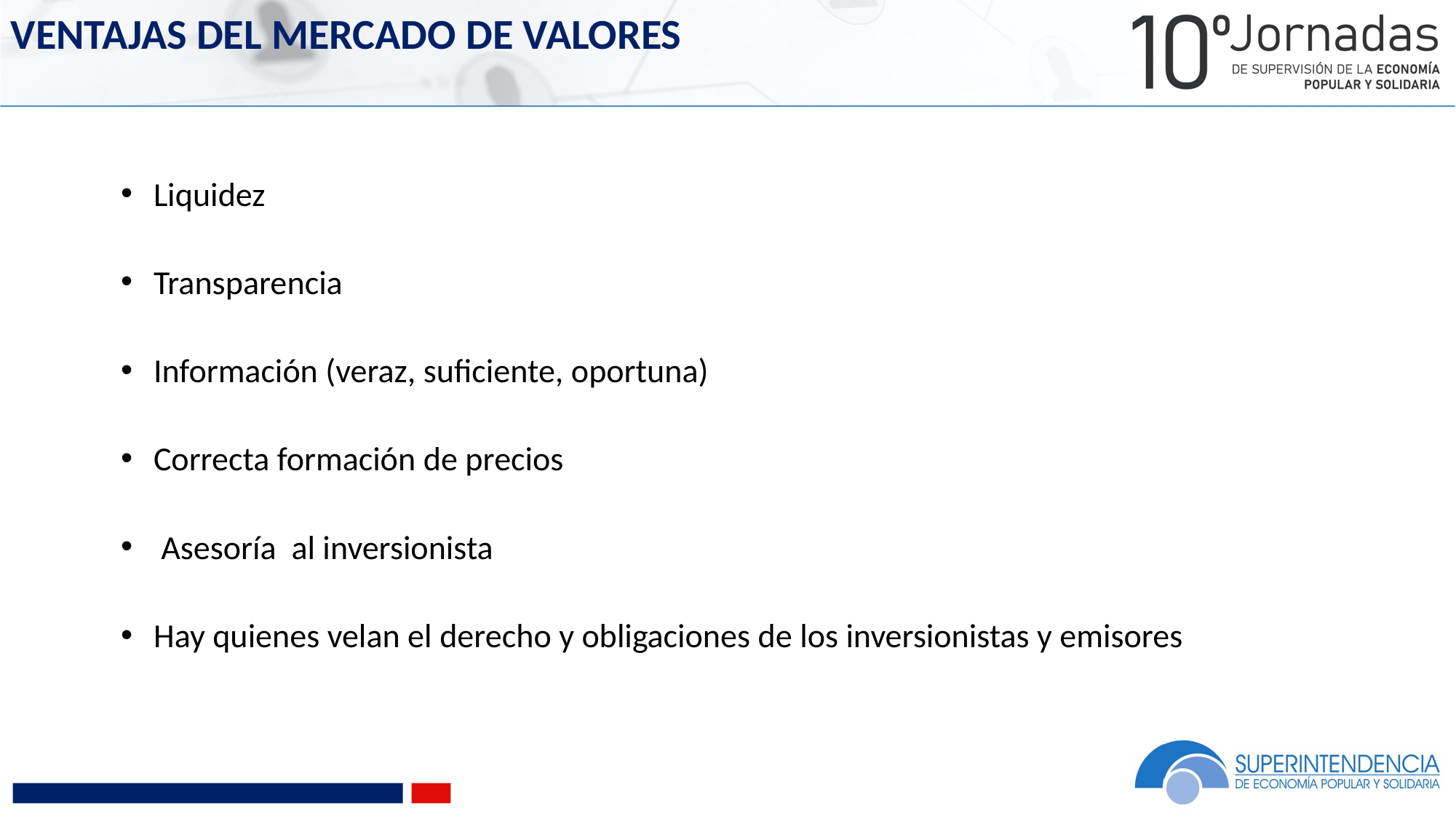

VENTAJAS DEL MERCADO DE VALORES
Liquidez

Transparencia

Información (veraz, suficiente, oportuna)

Correcta formación de precios

 Asesoría  al inversionista

Hay quienes velan el derecho y obligaciones de los inversionistas y emisores